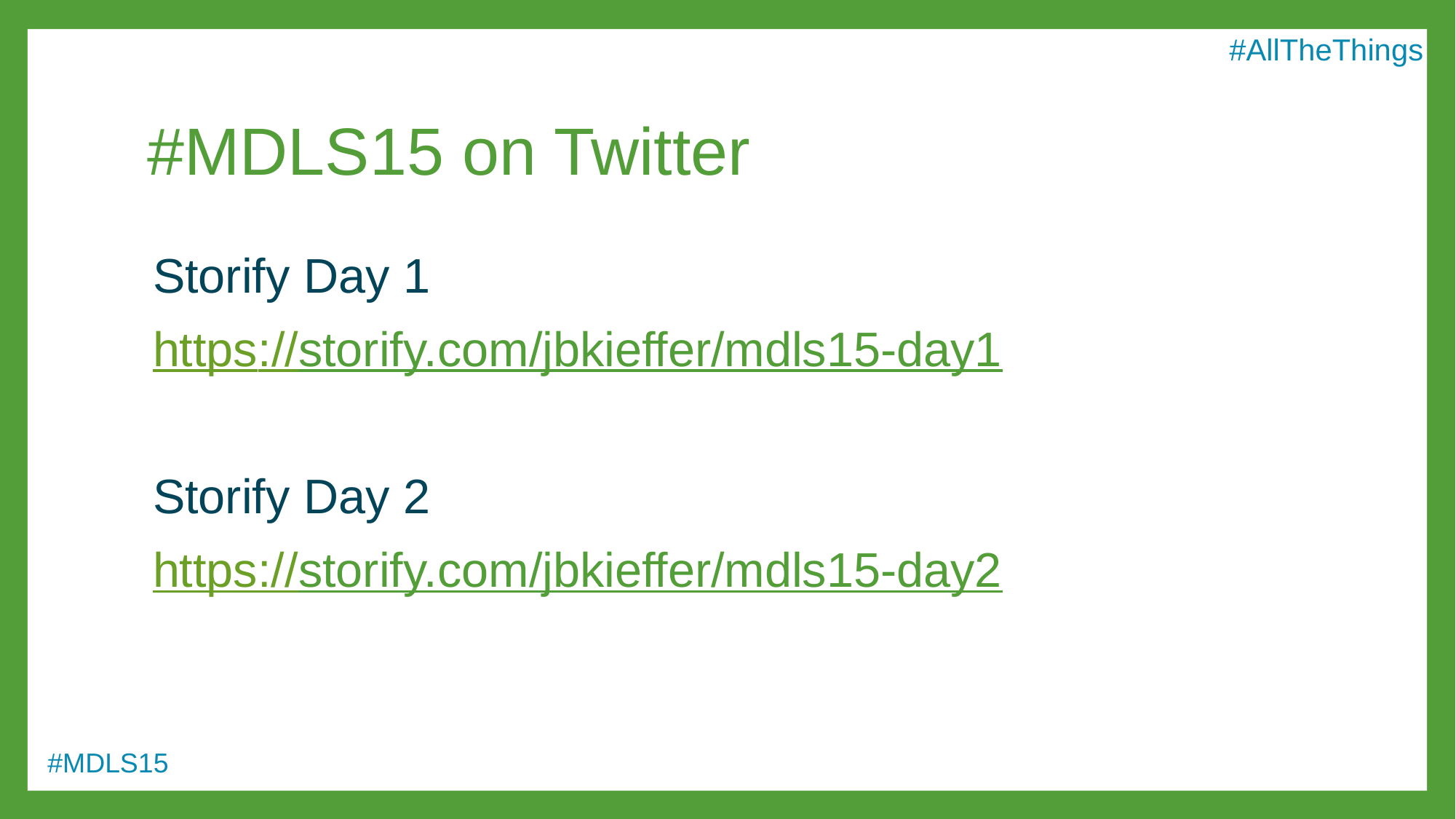

#AllTheThings
# #MDLS15 on Twitter
Storify Day 1
https://storify.com/jbkieffer/mdls15-day1

Storify Day 2
https://storify.com/jbkieffer/mdls15-day2
#MDLS15